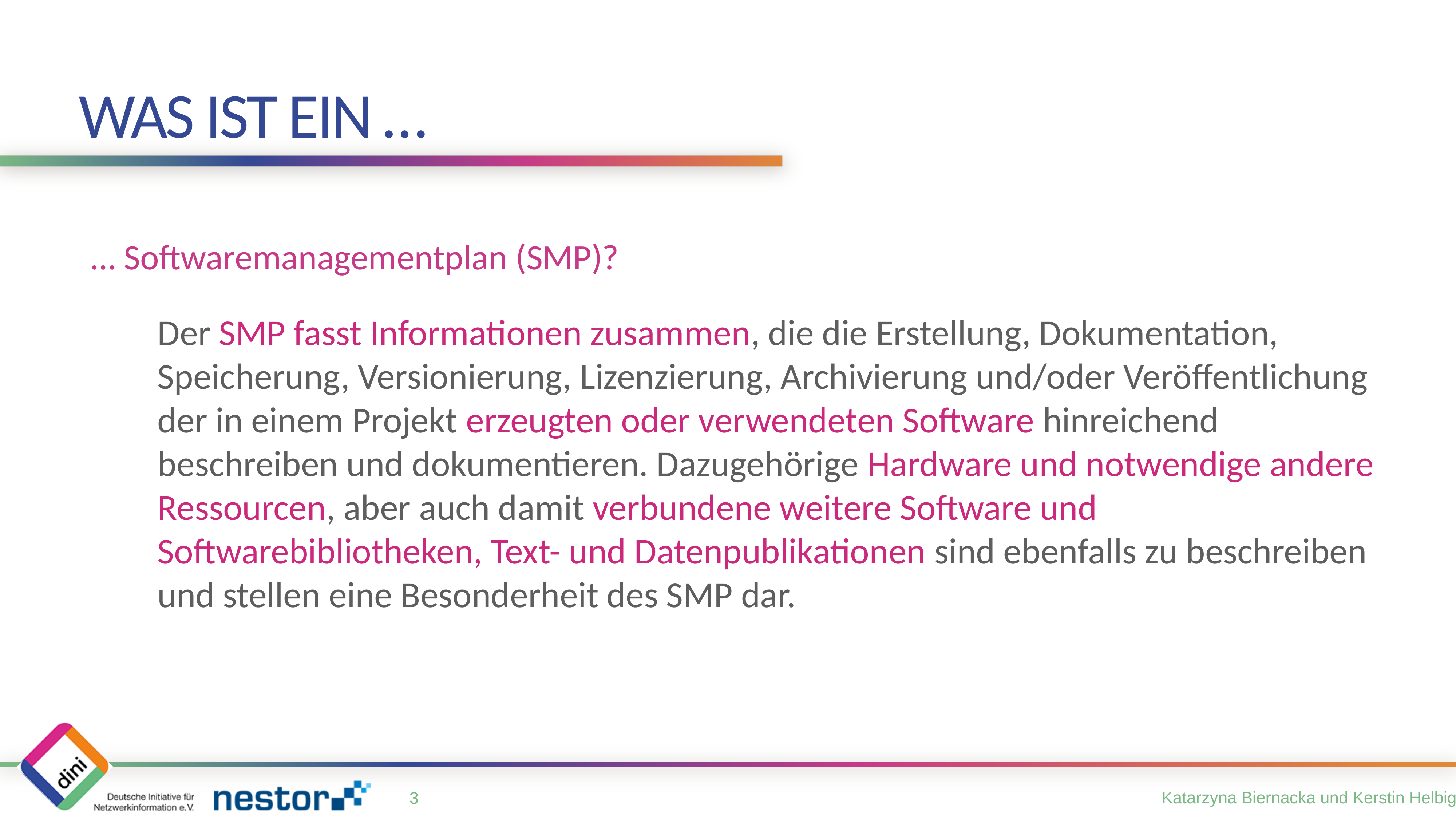

# Was ist ein …
… Softwaremanagementplan (SMP)?
Der SMP fasst Informationen zusammen, die die Erstellung, Dokumentation, Speicherung, Versionierung, Lizenzierung, Archivierung und/oder Veröffentlichung der in einem Projekt erzeugten oder verwendeten Software hinreichend beschreiben und dokumentieren. Dazugehörige Hardware und notwendige andere Ressourcen, aber auch damit verbundene weitere Software und Softwarebibliotheken, Text- und Datenpublikationen sind ebenfalls zu beschreiben und stellen eine Besonderheit des SMP dar.
3